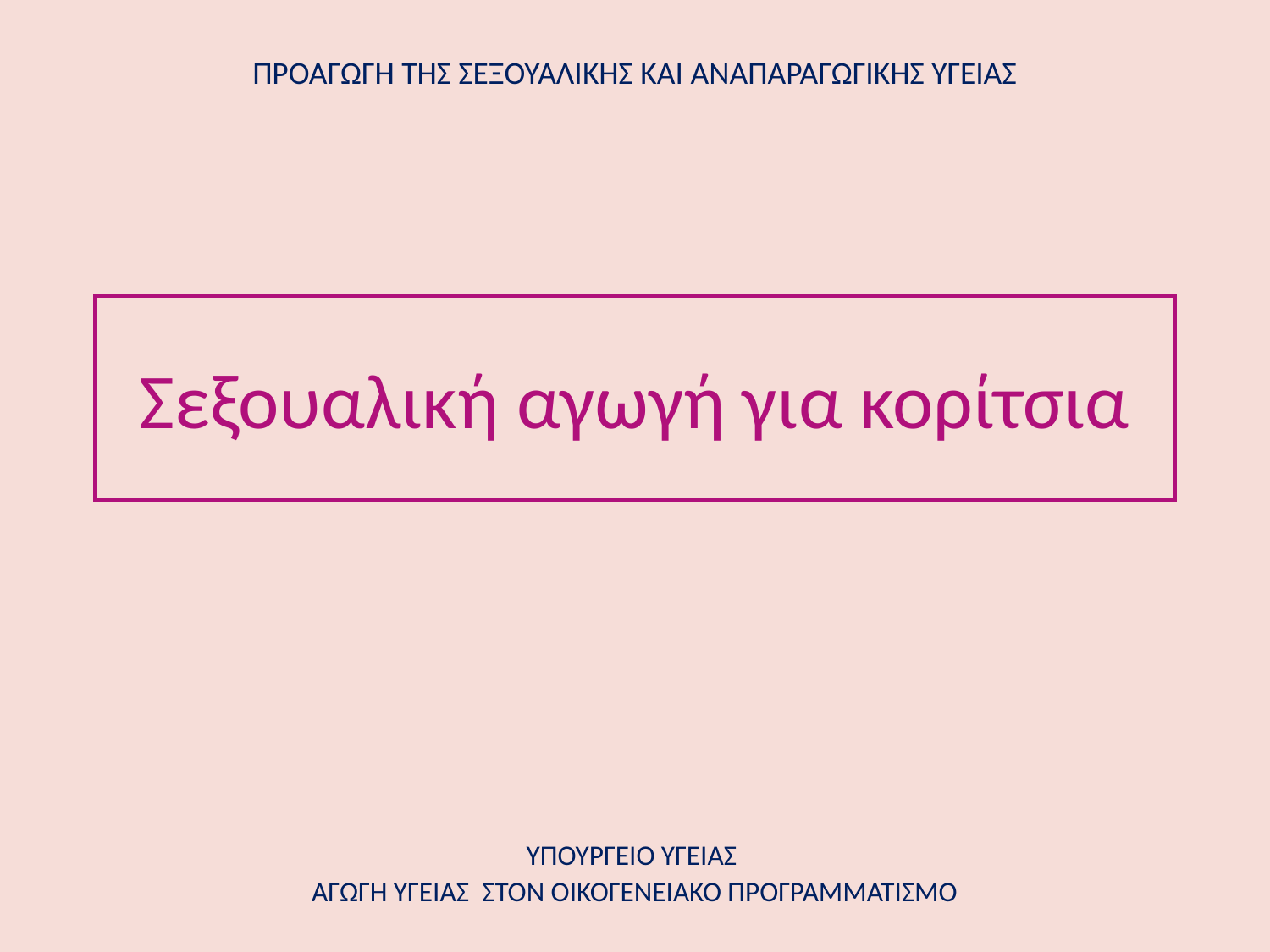

ΠΡΟΑΓΩΓΗ ΤΗΣ ΣΕΞΟΥΑΛΙΚΗΣ ΚΑΙ ΑΝΑΠΑΡΑΓΩΓΙΚΗΣ ΥΓΕΙΑΣ
# Σεξουαλική αγωγή για κορίτσια

YΠΟΥΡΓΕΙΟ ΥΓΕΙΑΣ
ΑΓΩΓΗ ΥΓΕΙΑΣ  ΣΤΟΝ ΟΙΚΟΓΕΝΕΙΑΚΟ ΠΡΟΓΡΑΜΜΑΤΙΣΜΟ